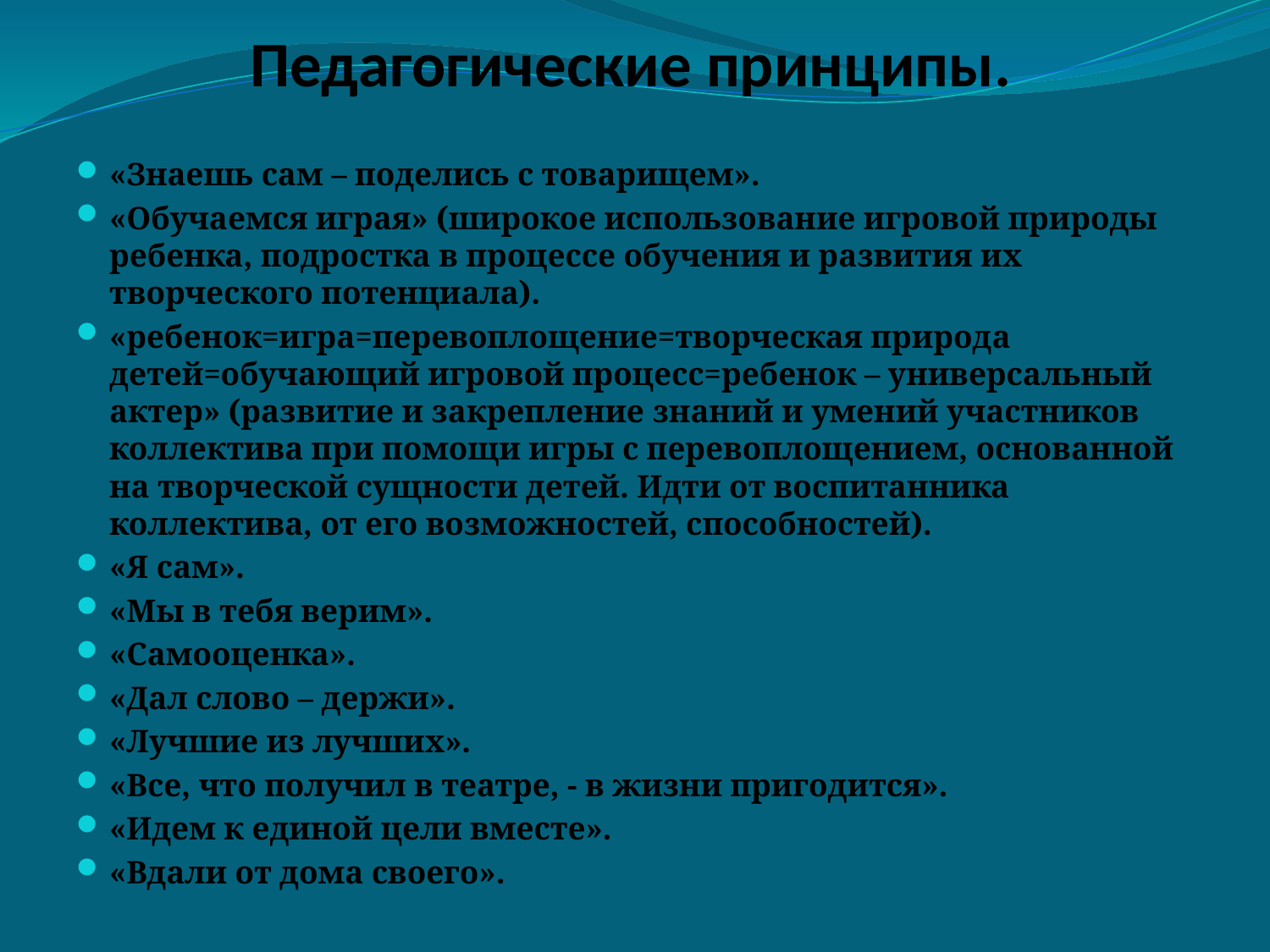

# Педагогические принципы.
«Знаешь сам – поделись с товарищем».
«Обучаемся играя» (широкое использование игровой природы ребенка, подростка в процессе обучения и развития их творческого потенциала).
«ребенок=игра=перевоплощение=творческая природа детей=обучающий игровой процесс=ребенок – универсальный актер» (развитие и закрепление знаний и умений участников коллектива при помощи игры с перевоплощением, основанной на творческой сущности детей. Идти от воспитанника коллектива, от его возможностей, способностей).
«Я сам».
«Мы в тебя верим».
«Самооценка».
«Дал слово – держи».
«Лучшие из лучших».
«Все, что получил в театре, - в жизни пригодится».
«Идем к единой цели вместе».
«Вдали от дома своего».